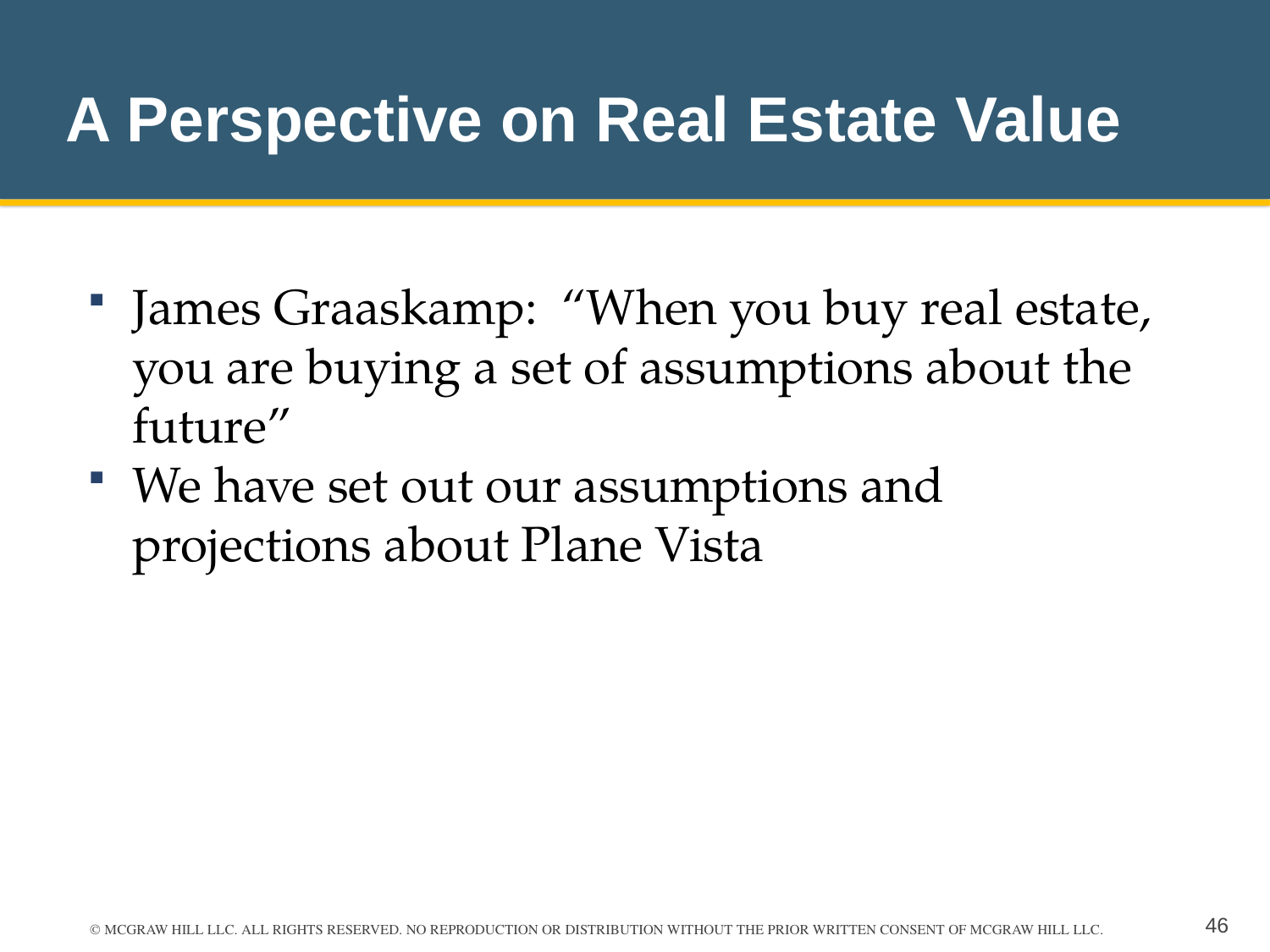

# A Perspective on Real Estate Value
James Graaskamp:  “When you buy real estate, you are buying a set of assumptions about the future”
We have set out our assumptions and projections about Plane Vista
© MCGRAW HILL LLC. ALL RIGHTS RESERVED. NO REPRODUCTION OR DISTRIBUTION WITHOUT THE PRIOR WRITTEN CONSENT OF MCGRAW HILL LLC.
46